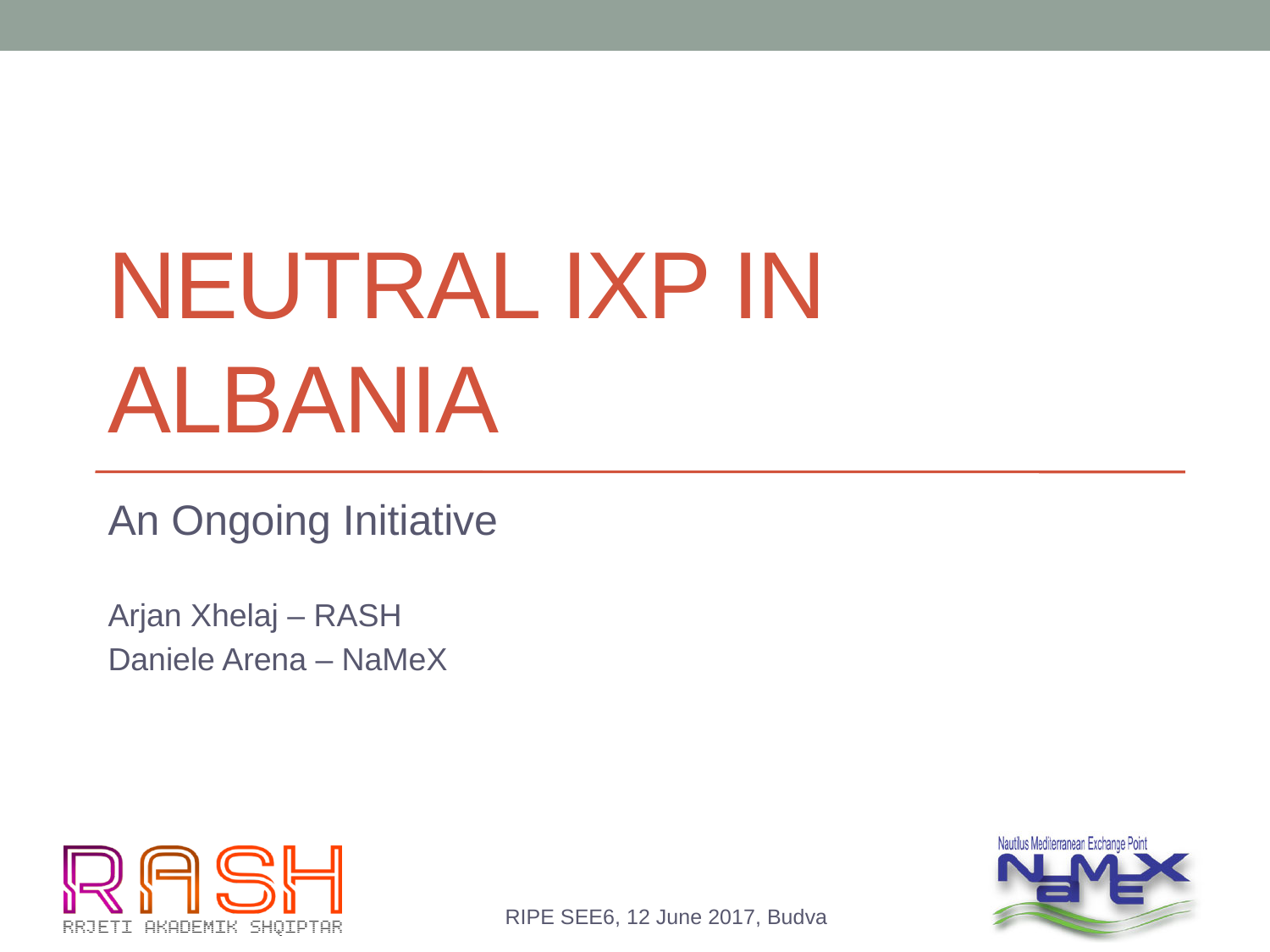

# Neutral IXP in Albania
An Ongoing Initiative

Arjan Xhelaj – RASH
Daniele Arena – NaMeX
RIPE SEE6, 12 June 2017, Budva